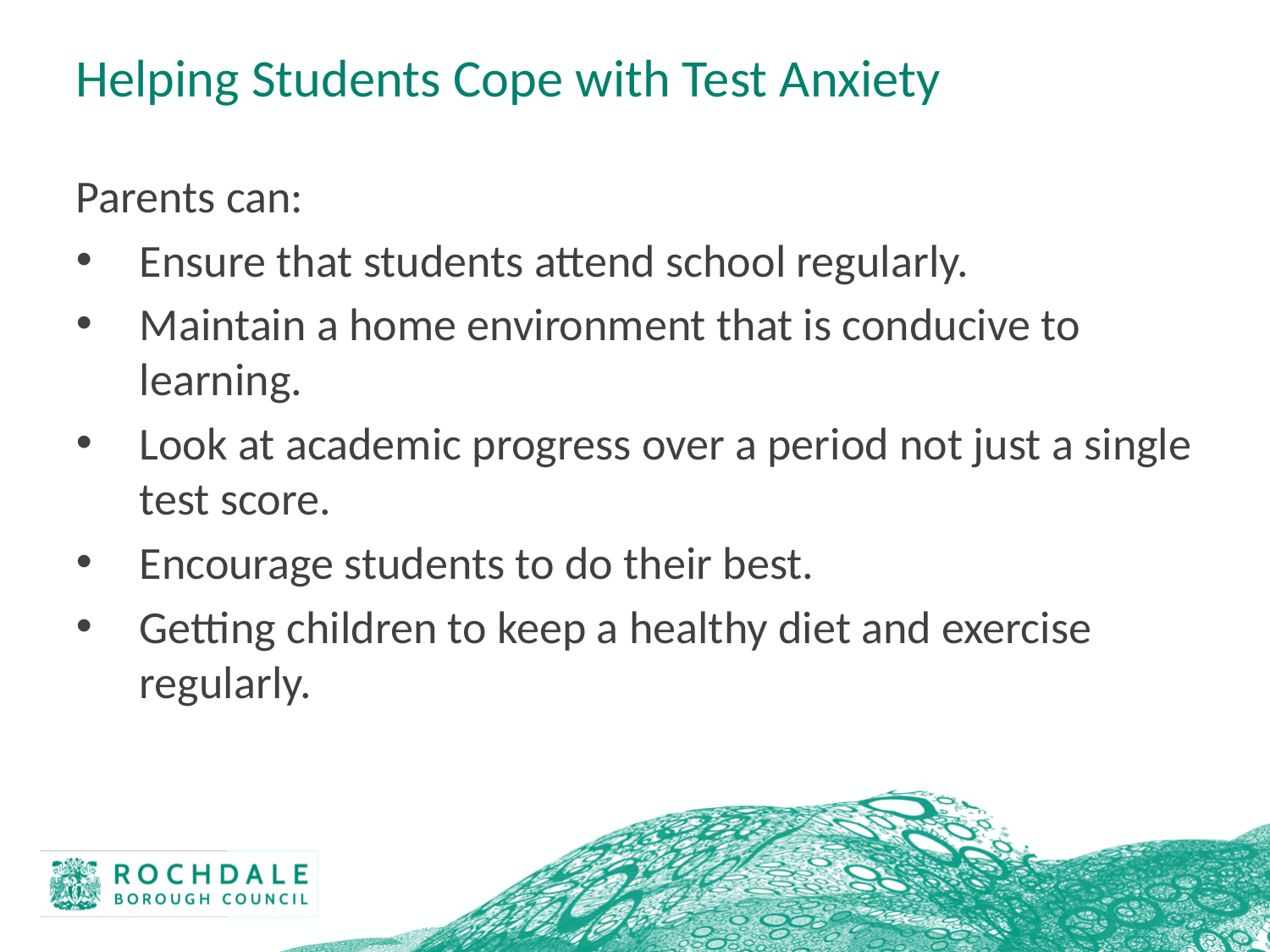

# Helping Students Cope with Test Anxiety
Parents can:
Ensure that students attend school regularly.
Maintain a home environment that is conducive to learning.
Look at academic progress over a period not just a single test score.
Encourage students to do their best.
Getting children to keep a healthy diet and exercise regularly.